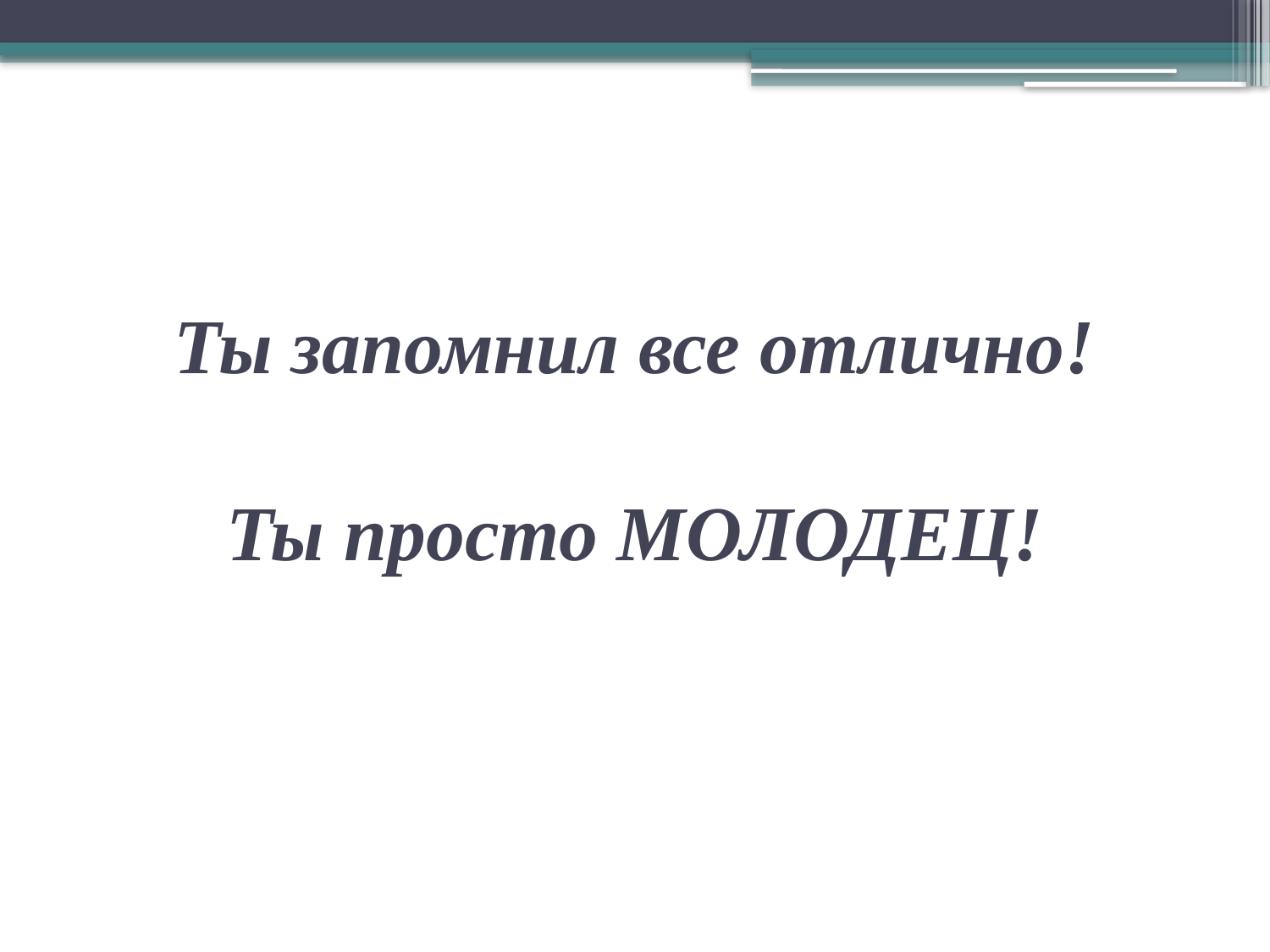

# Ты запомнил все отлично! Ты просто МОЛОДЕЦ!